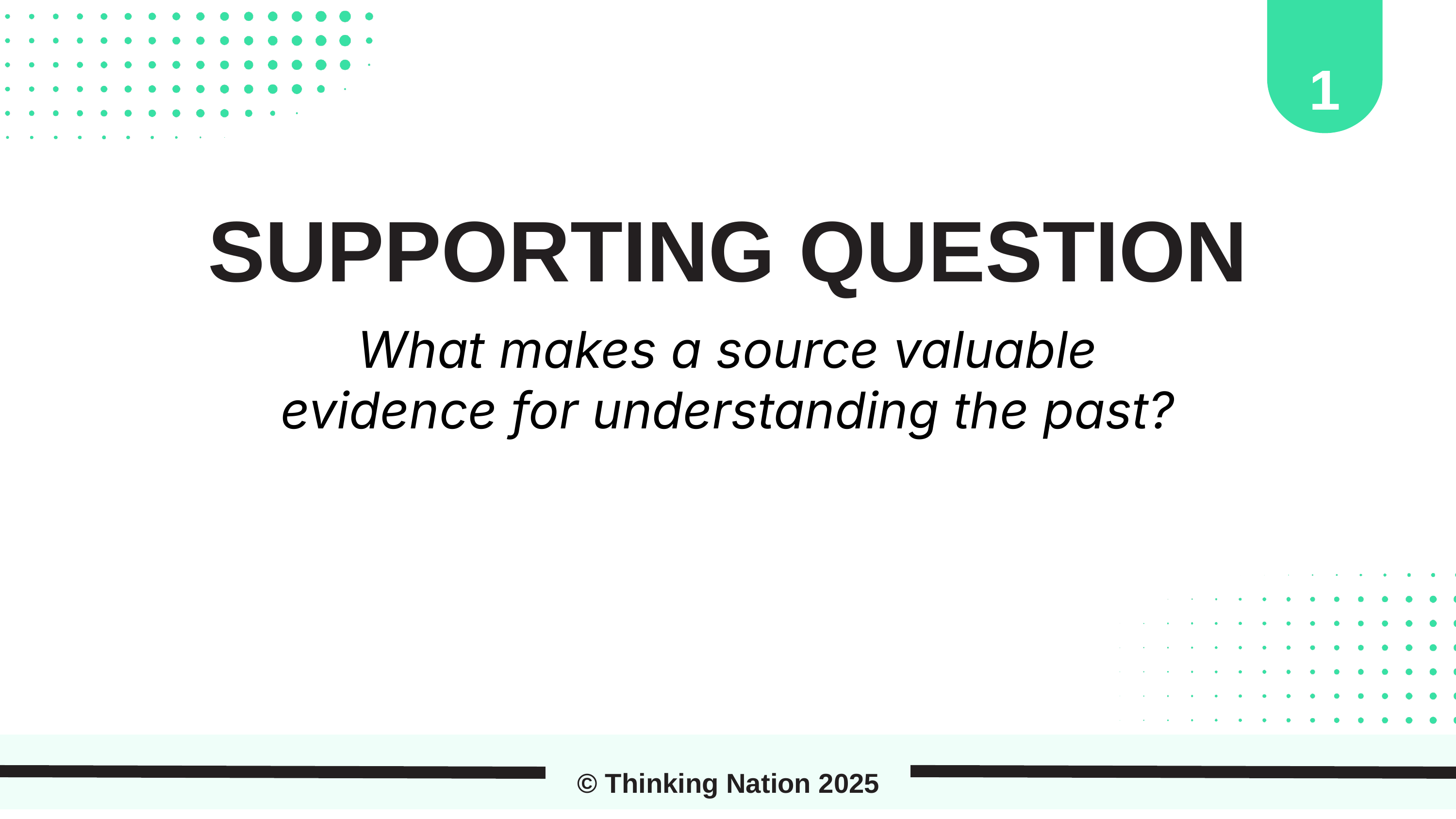

1
SUPPORTING QUESTION
What makes a source valuable evidence for understanding the past?

© Thinking Nation 2025